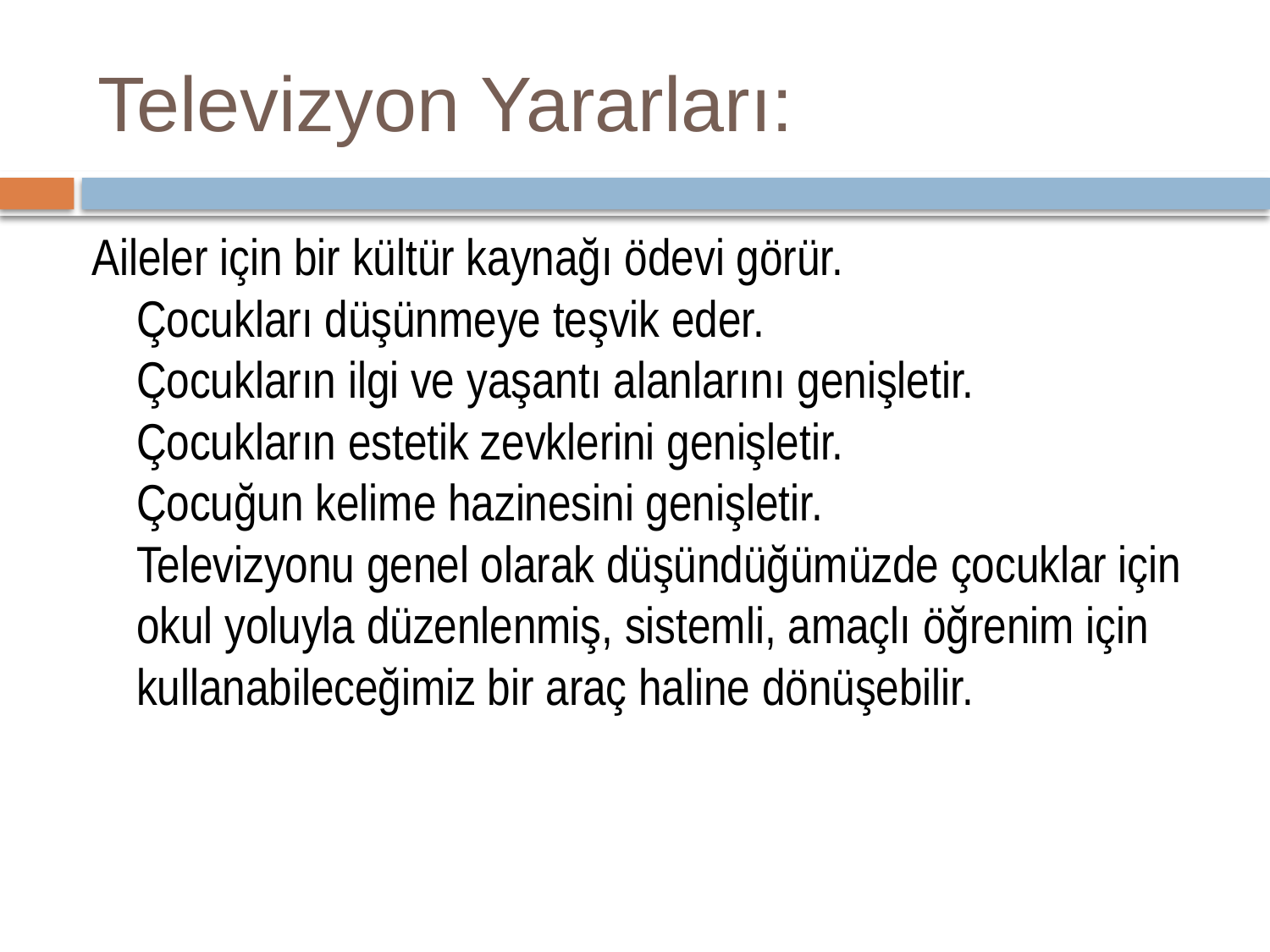

# Televizyon Yararları:
Aileler için bir kültür kaynağı ödevi görür. 
Çocukları düşünmeye teşvik eder. 
Çocukların ilgi ve yaşantı alanlarını genişletir. 
Çocukların estetik zevklerini genişletir. 
Çocuğun kelime hazinesini genişletir. 
Televizyonu genel olarak düşündüğümüzde çocuklar için okul yoluyla düzenlenmiş, sistemli, amaçlı öğrenim için kullanabileceğimiz bir araç haline dönüşebilir.